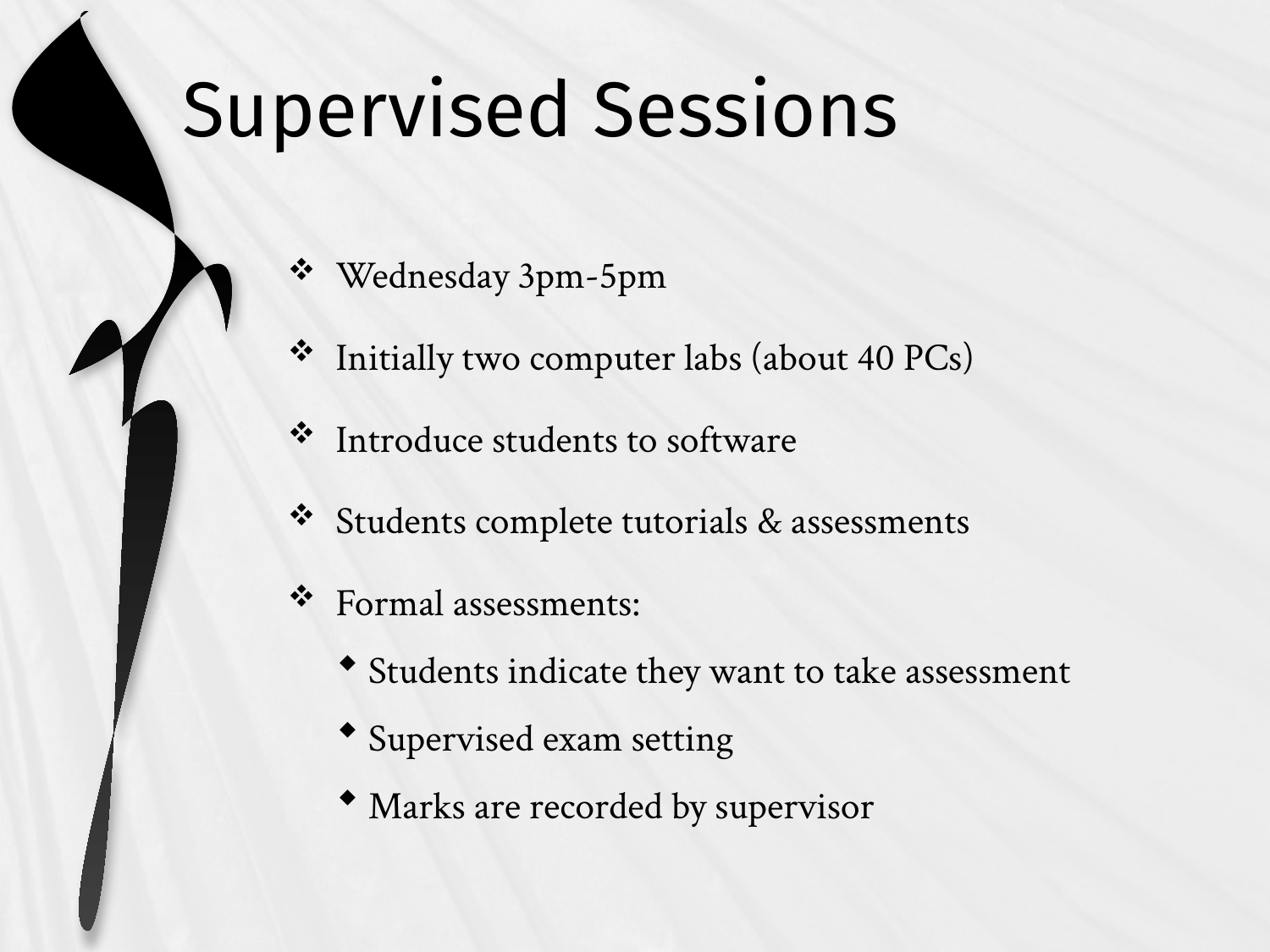

# Supervised Sessions
Wednesday 3pm-5pm
Initially two computer labs (about 40 PCs)
Introduce students to software
Students complete tutorials & assessments
Formal assessments:
Students indicate they want to take assessment
Supervised exam setting
Marks are recorded by supervisor